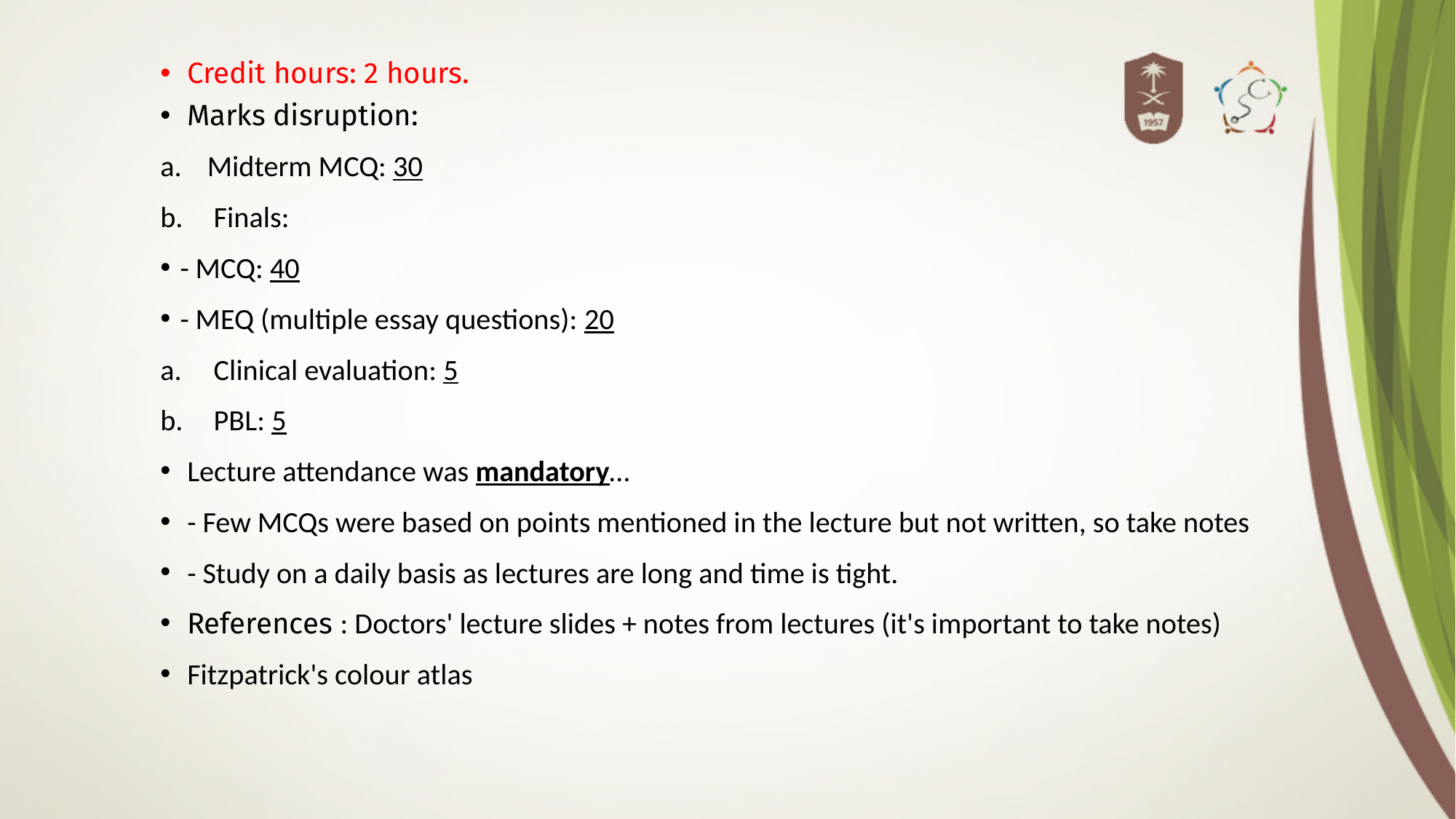

Credit hours: 2 hours.
Marks disruption:
 Midterm MCQ: 30
  Finals:
 - MCQ: 40
 - MEQ (multiple essay questions): 20
  Clinical evaluation: 5
  PBL: 5
Lecture attendance was mandatory…
- Few MCQs were based on points mentioned in the lecture but not written, so take notes
- Study on a daily basis as lectures are long and time is tight.
References : Doctors' lecture slides + notes from lectures (it's important to take notes)
Fitzpatrick's colour atlas